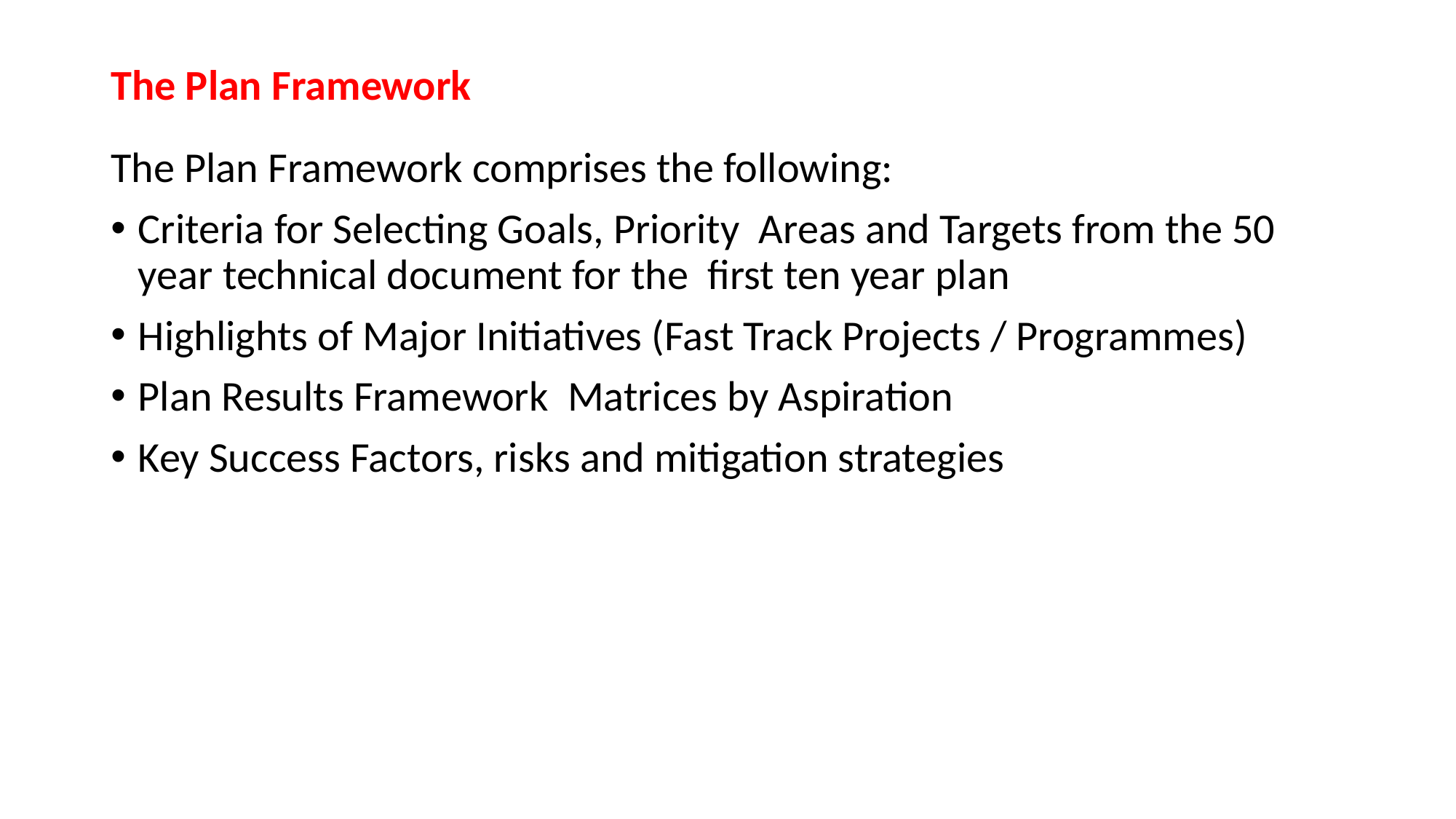

# The Plan Framework
The Plan Framework comprises the following:
Criteria for Selecting Goals, Priority  Areas and Targets from the 50  year technical document for the  first ten year plan
Highlights of Major Initiatives (Fast Track Projects / Programmes)
Plan Results Framework  Matrices by Aspiration
Key Success Factors, risks and mitigation strategies